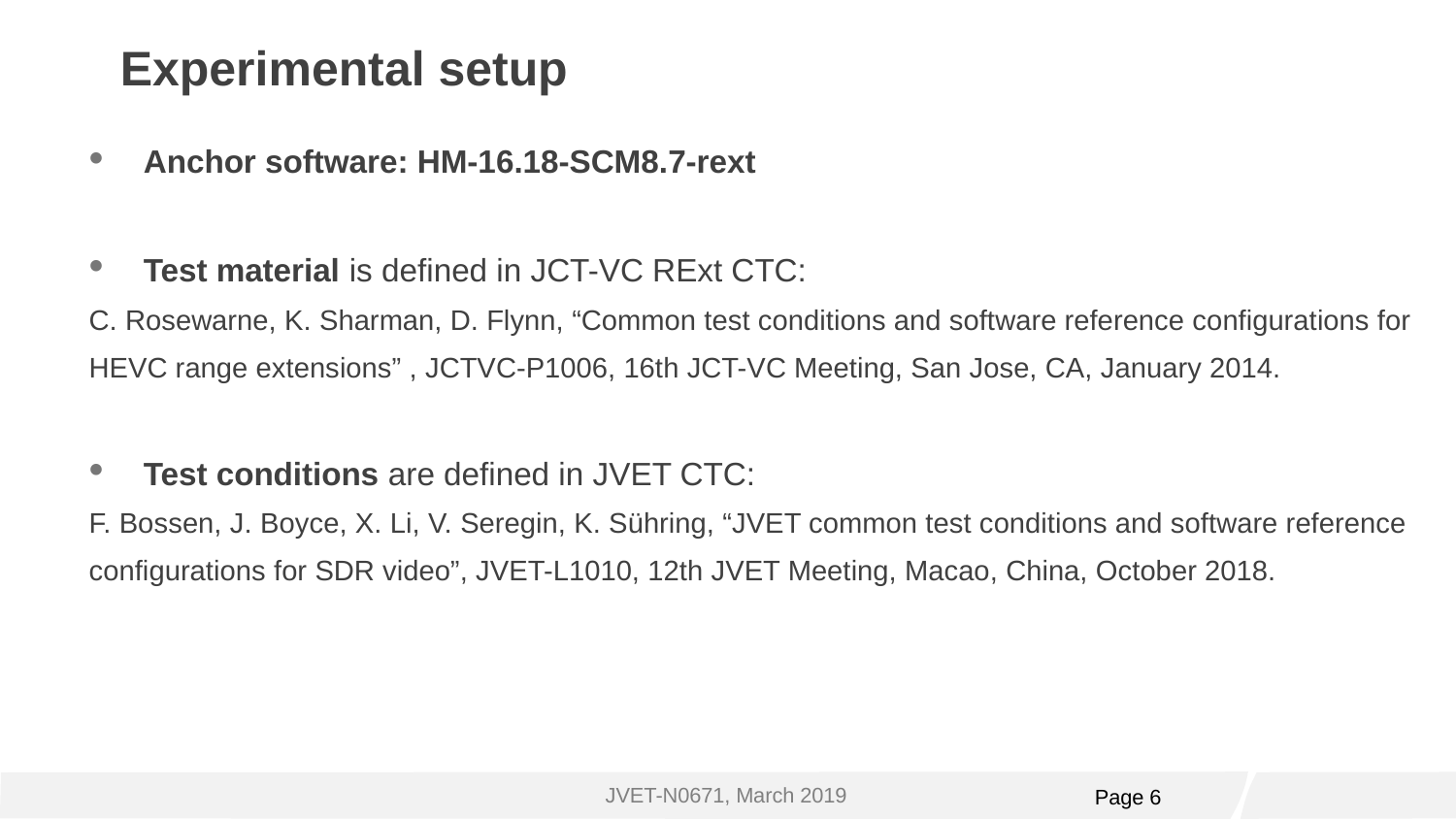

# Experimental setup
Anchor software: HM-16.18-SCM8.7-rext

Test material is defined in JCT-VC RExt CTC:
C. Rosewarne, K. Sharman, D. Flynn, “Common test conditions and software reference configurations for HEVC range extensions” , JCTVC-P1006, 16th JCT-VC Meeting, San Jose, CA, January 2014.

Test conditions are defined in JVET CTC:
F. Bossen, J. Boyce, X. Li, V. Seregin, K. Sühring, “JVET common test conditions and software reference configurations for SDR video”, JVET-L1010, 12th JVET Meeting, Macao, China, October 2018.